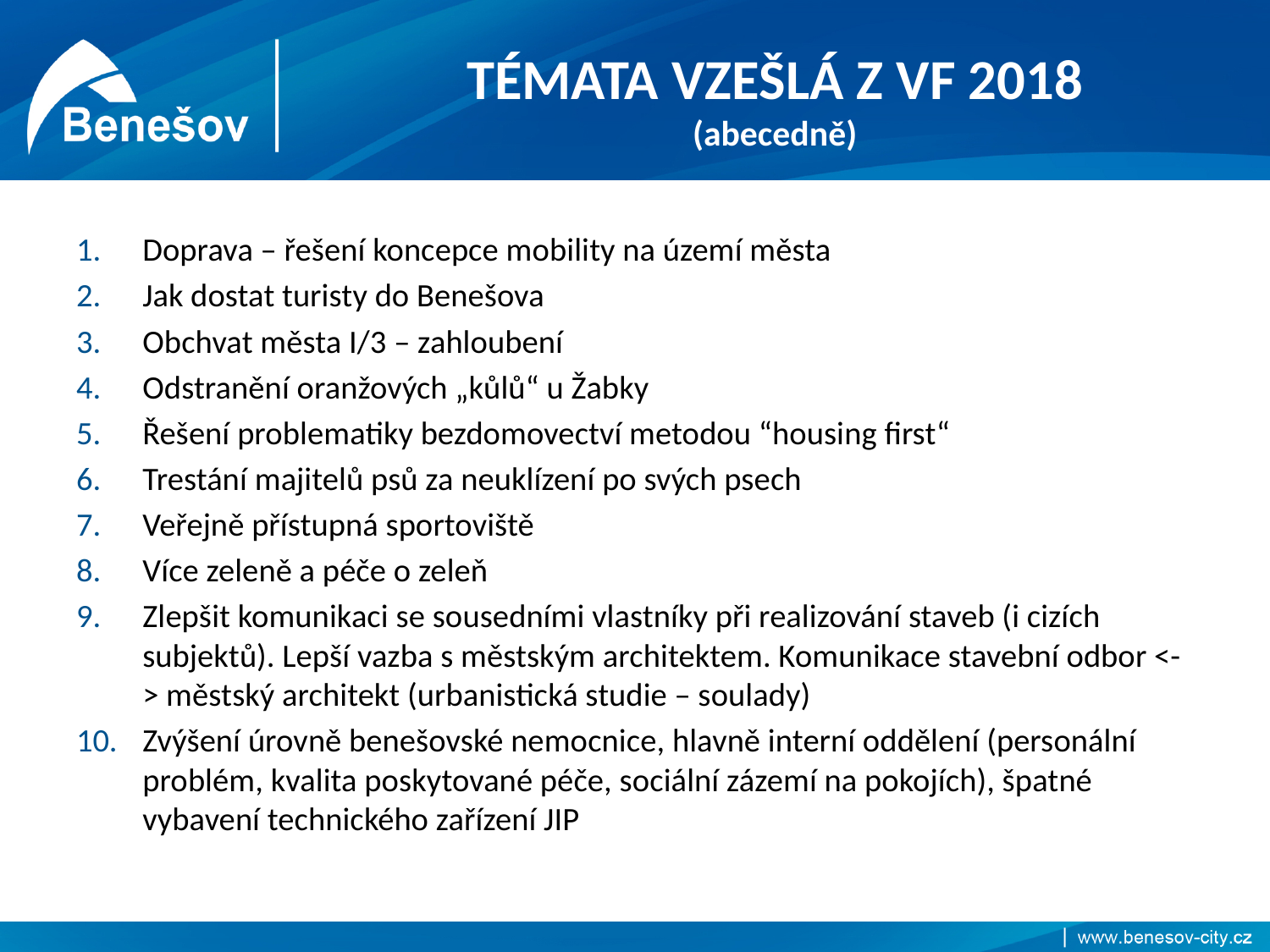

# Témata vzešlá z VF 2018 (abecedně)
Doprava – řešení koncepce mobility na území města
Jak dostat turisty do Benešova
Obchvat města I/3 – zahloubení
Odstranění oranžových „kůlů“ u Žabky
Řešení problematiky bezdomovectví metodou “housing first“
Trestání majitelů psů za neuklízení po svých psech
Veřejně přístupná sportoviště
Více zeleně a péče o zeleň
Zlepšit komunikaci se sousedními vlastníky při realizování staveb (i cizích subjektů). Lepší vazba s městským architektem. Komunikace stavební odbor <-> městský architekt (urbanistická studie – soulady)
Zvýšení úrovně benešovské nemocnice, hlavně interní oddělení (personální problém, kvalita poskytované péče, sociální zázemí na pokojích), špatné vybavení technického zařízení JIP